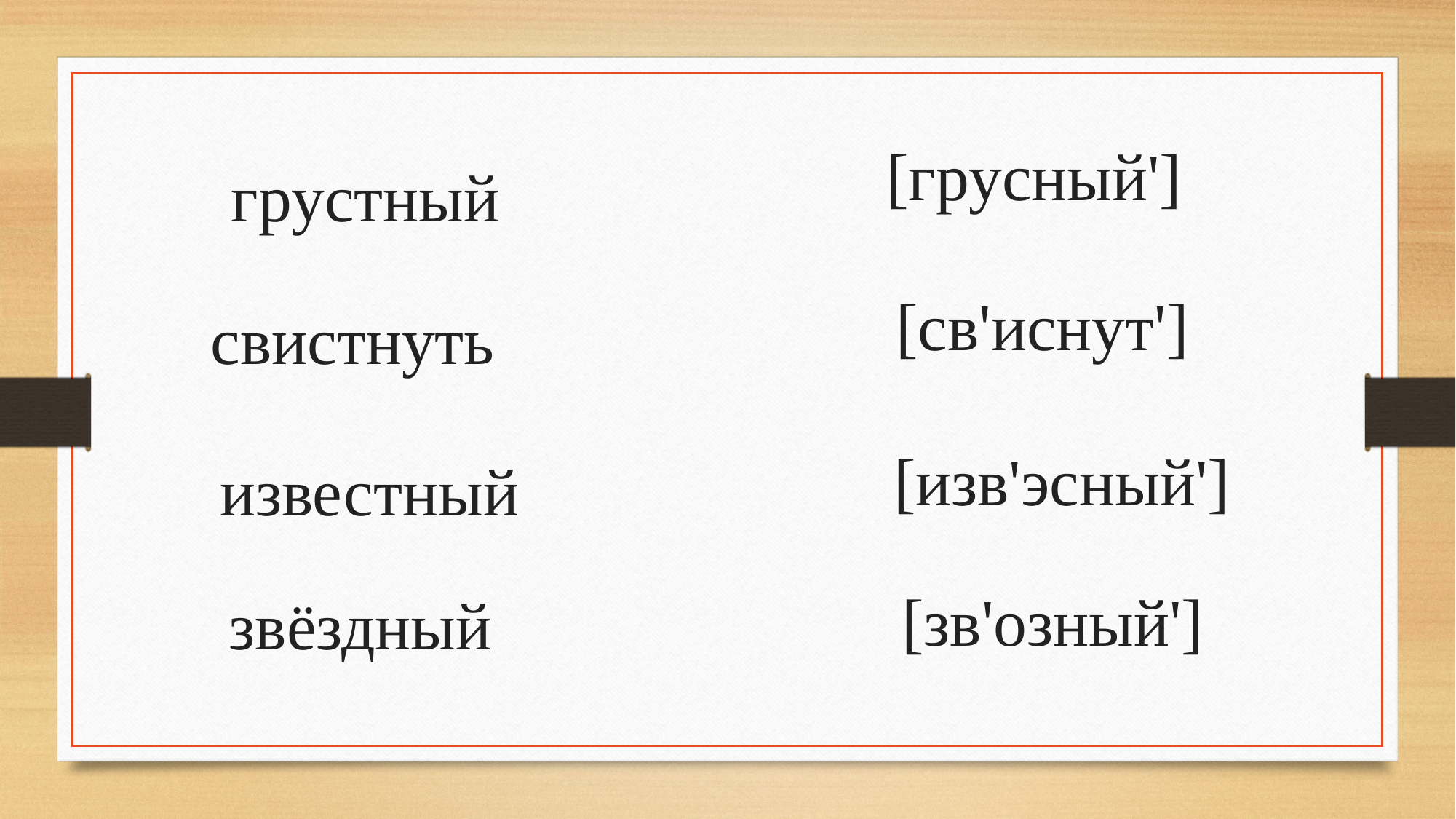

[грусный']
грустный
[св'иснут']
свистнуть
[изв'эсный']
известный
[зв'озный']
звёздный